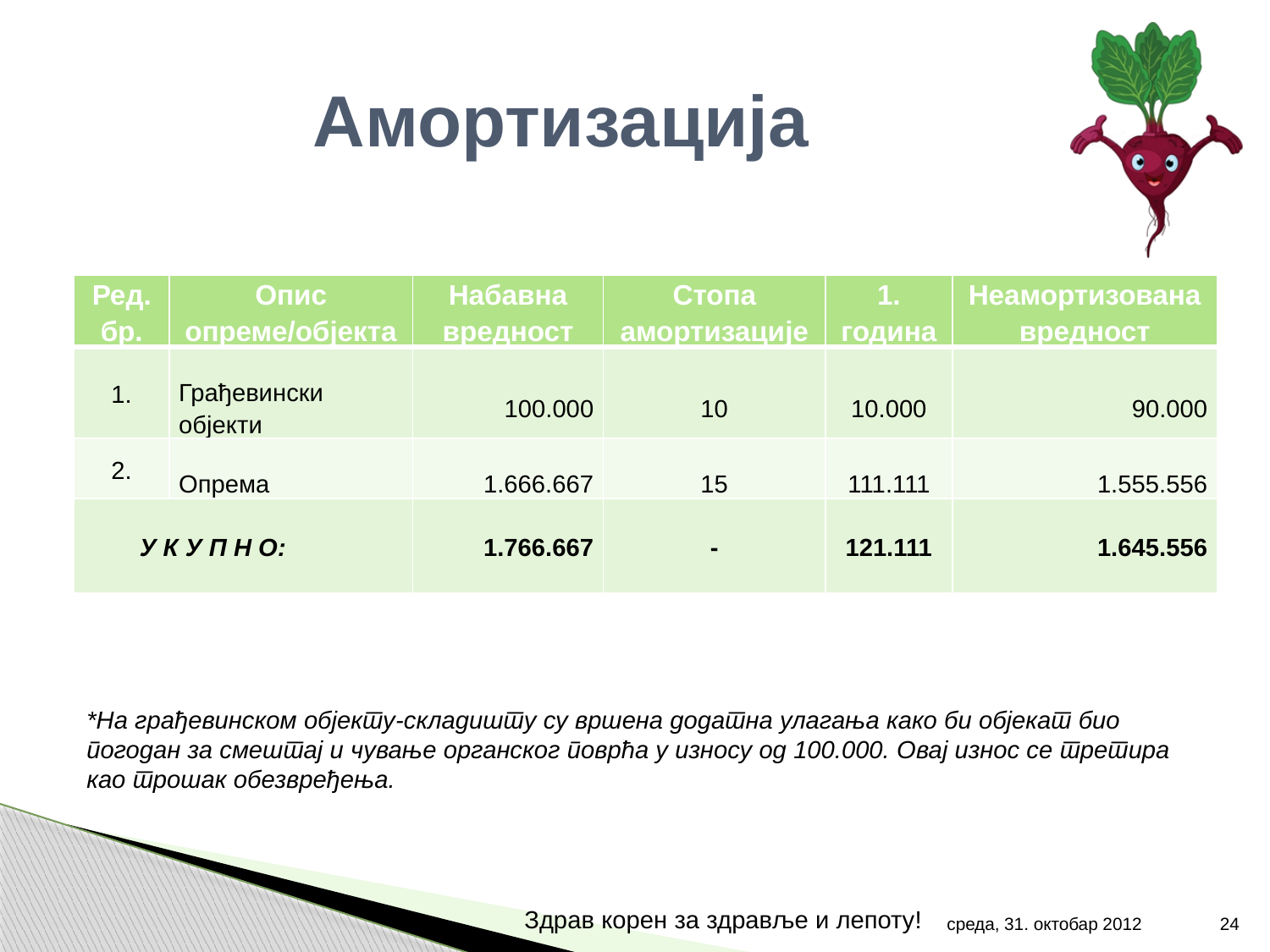

# Амортизација
| Ред. бр. | Опис опреме/објекта | Набавна вредност | Стопа амортизације | 1. година | Неамортизована вредност |
| --- | --- | --- | --- | --- | --- |
| 1. | Грађевински објекти | 100.000 | 10 | 10.000 | 90.000 |
| 2. | Опрема | 1.666.667 | 15 | 111.111 | 1.555.556 |
| У К У П Н О: |  | 1.766.667 | - | 121.111 | 1.645.556 |
*На грађевинском објекту-складишту су вршена додатна улагања како би објекат био погодан за смештај и чување органског поврћа у износу од 100.000. Овај износ се третира као трошак обезвређења.

Здрав корен за здравље и лепоту!
среда, 31. октобар 2012
24